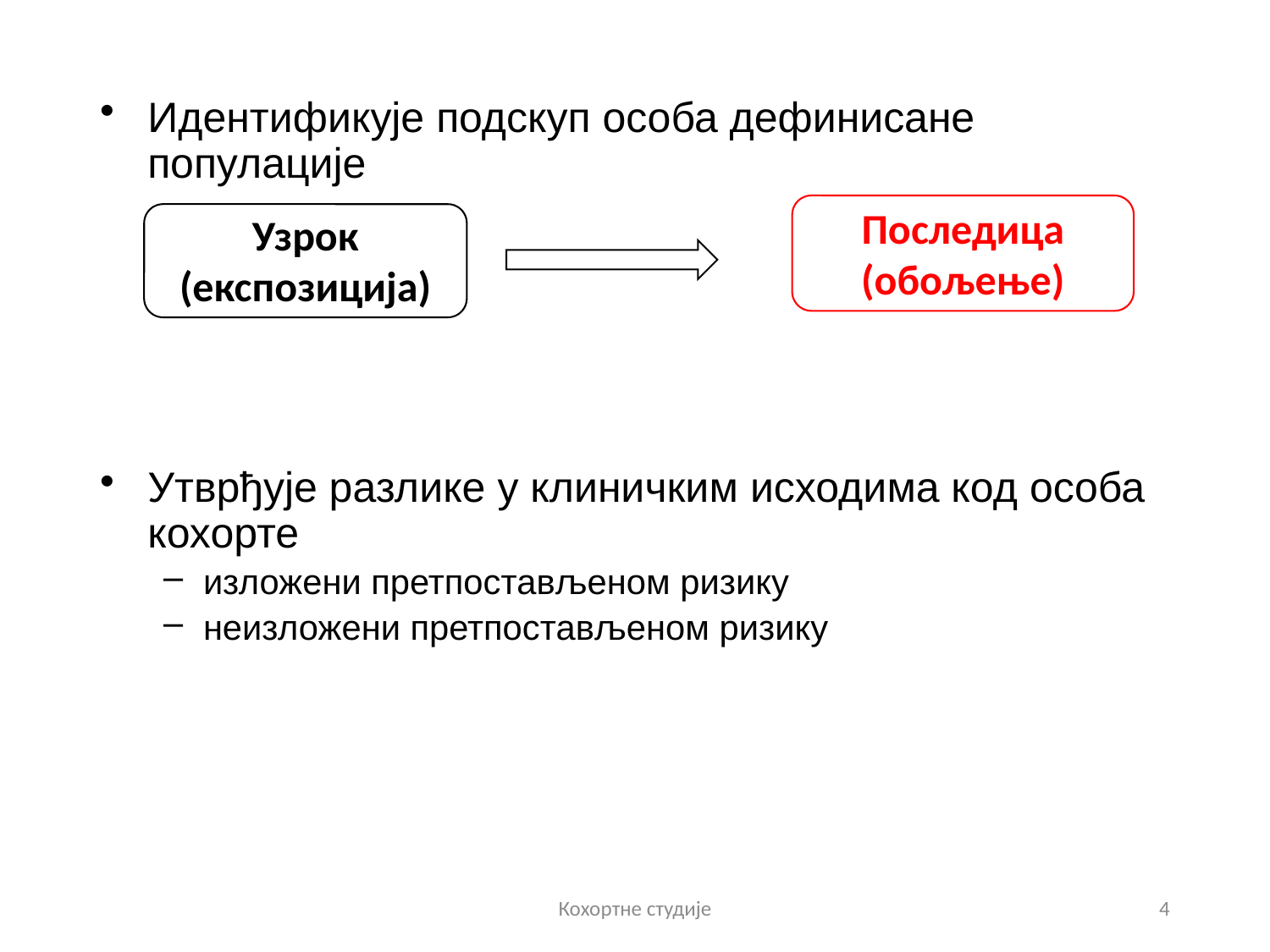

Идентификује подскуп особа дефинисане популације

Утврђује разлике у клиничким исходима код особа кохорте
изложени претпостављеном ризику
неизложени претпостављеном ризику

Последица
(обољење)
Узрок
(експозиција)

Кохортне студије
4